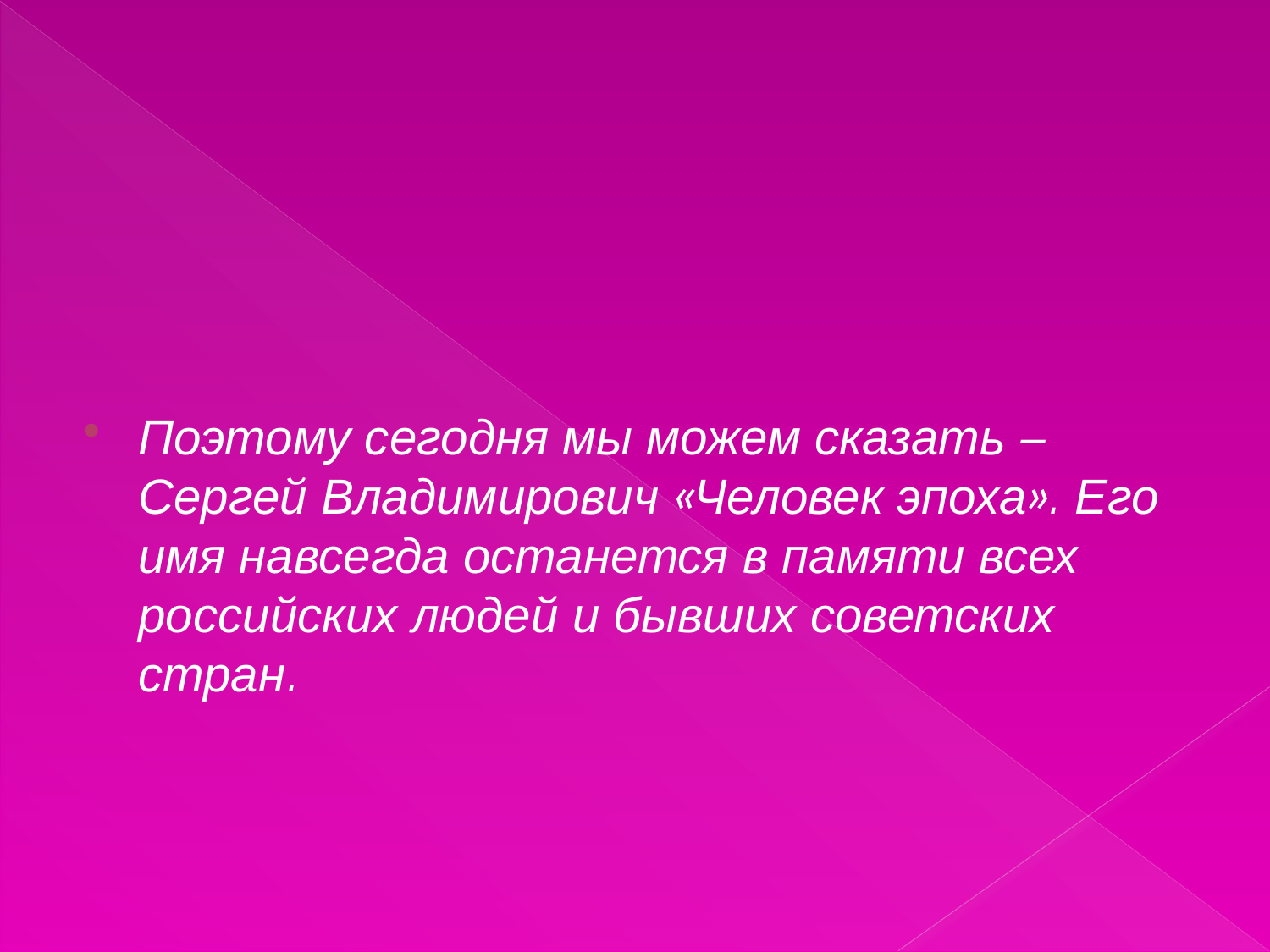

#

Поэтому сегодня мы можем сказать – Сергей Владимирович «Человек эпоха». Его имя навсегда останется в памяти всех российских людей и бывших советских стран.